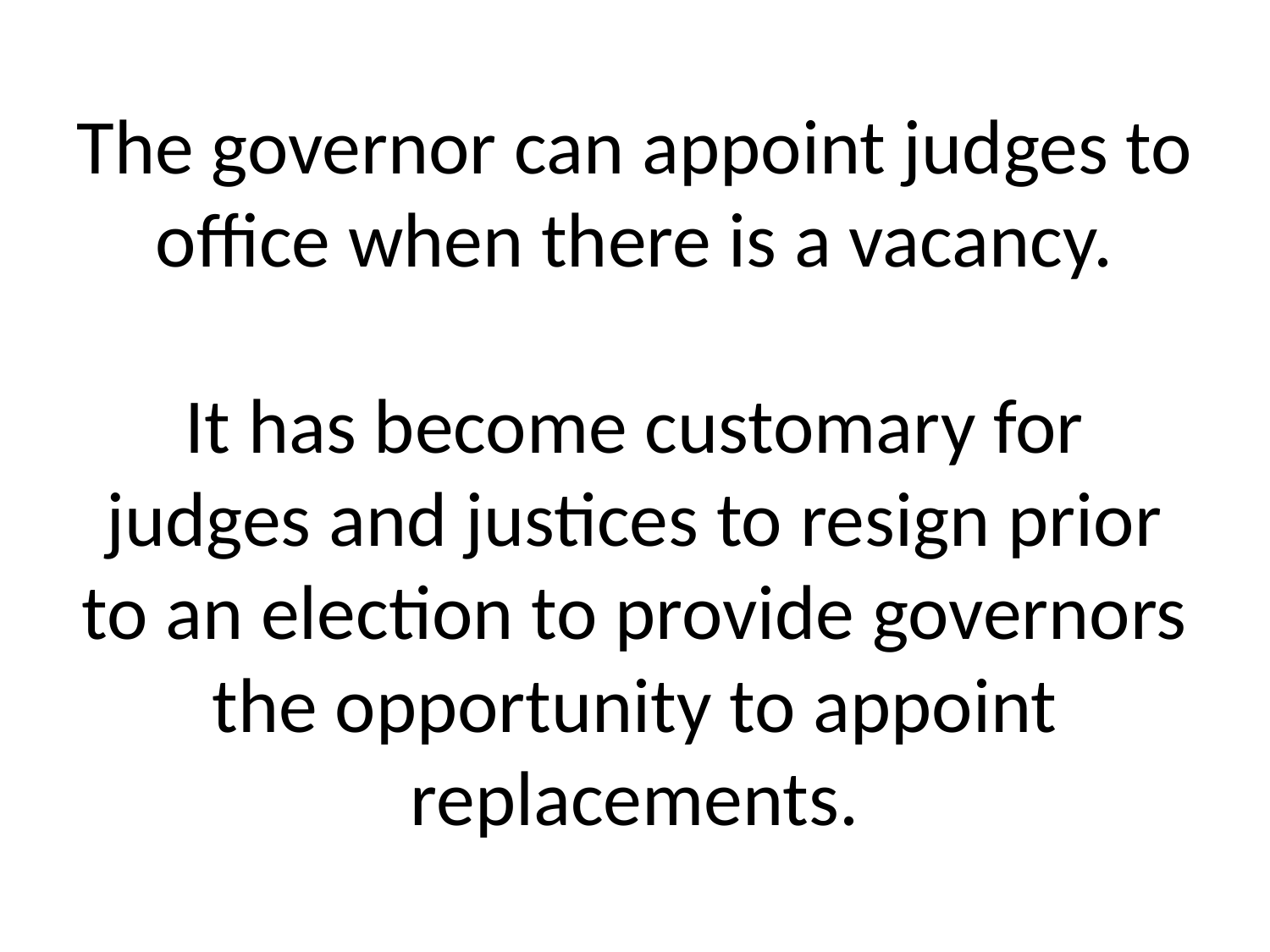

# The governor can appoint judges to office when there is a vacancy. It has become customary for judges and justices to resign prior to an election to provide governors the opportunity to appoint replacements.